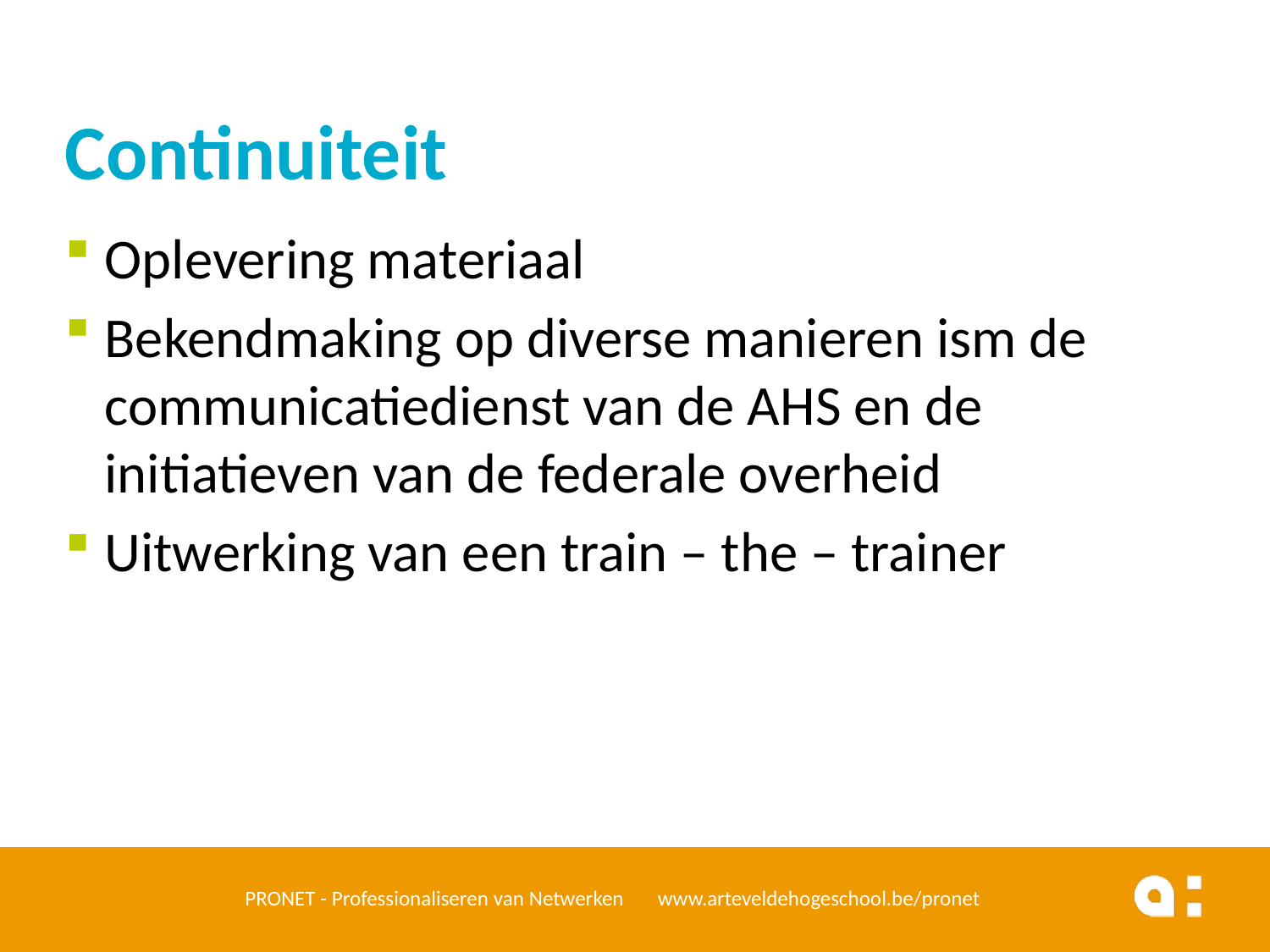

# Continuiteit
Oplevering materiaal
Bekendmaking op diverse manieren ism de communicatiedienst van de AHS en de initiatieven van de federale overheid
Uitwerking van een train – the – trainer
PRONET - Professionaliseren van Netwerken       www.arteveldehogeschool.be/pronet